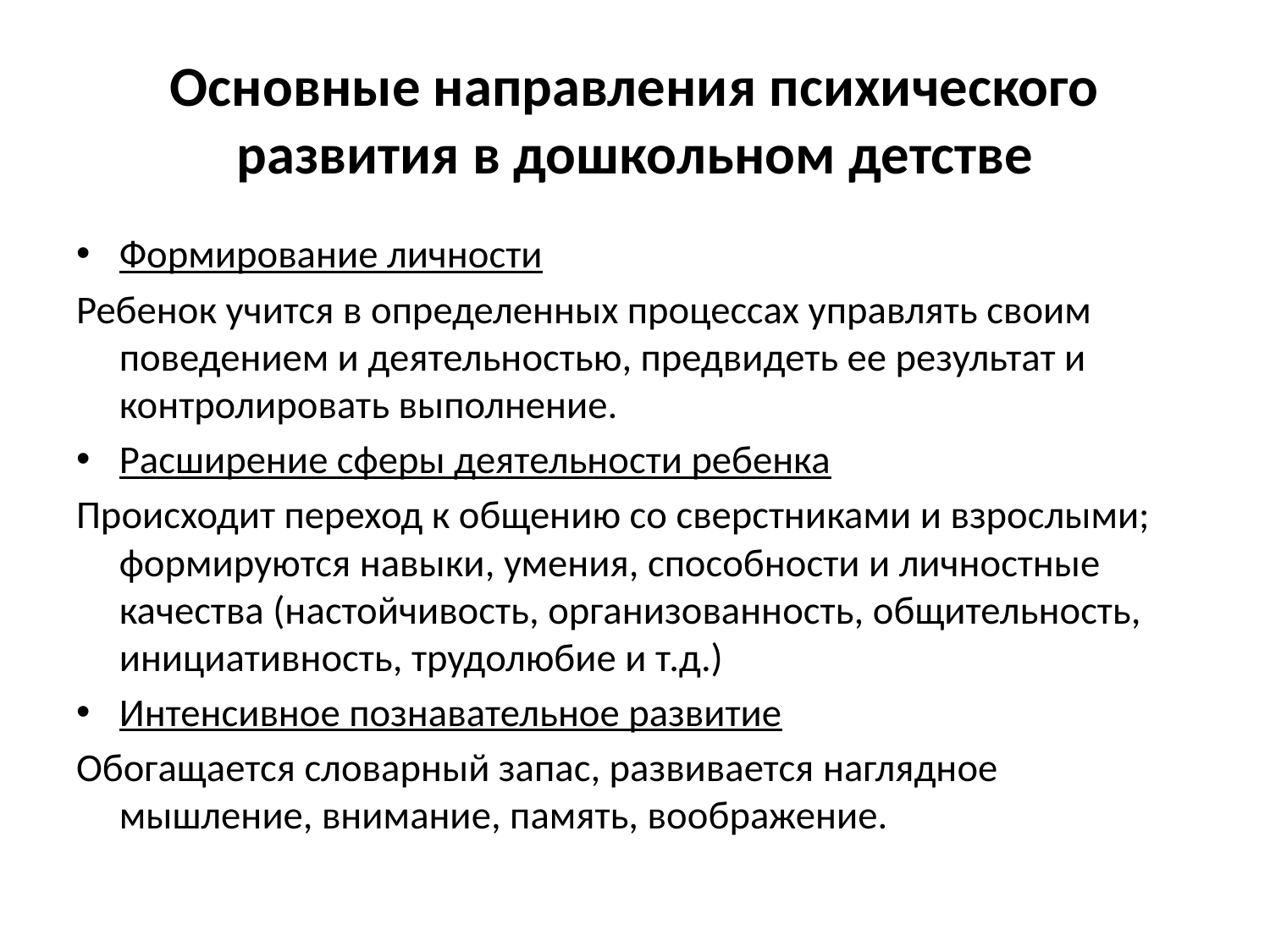

# Основные направления психического развития в дошкольном детстве
Формирование личности
Ребенок учится в определенных процессах управлять своим поведением и деятельностью, предвидеть ее результат и контролировать выполнение.
Расширение сферы деятельности ребенка
Происходит переход к общению со сверстниками и взрослыми; формируются навыки, умения, способности и личностные качества (настойчивость, организованность, общительность, инициативность, трудолюбие и т.д.)
Интенсивное познавательное развитие
Обогащается словарный запас, развивается наглядное мышление, внимание, память, воображение.